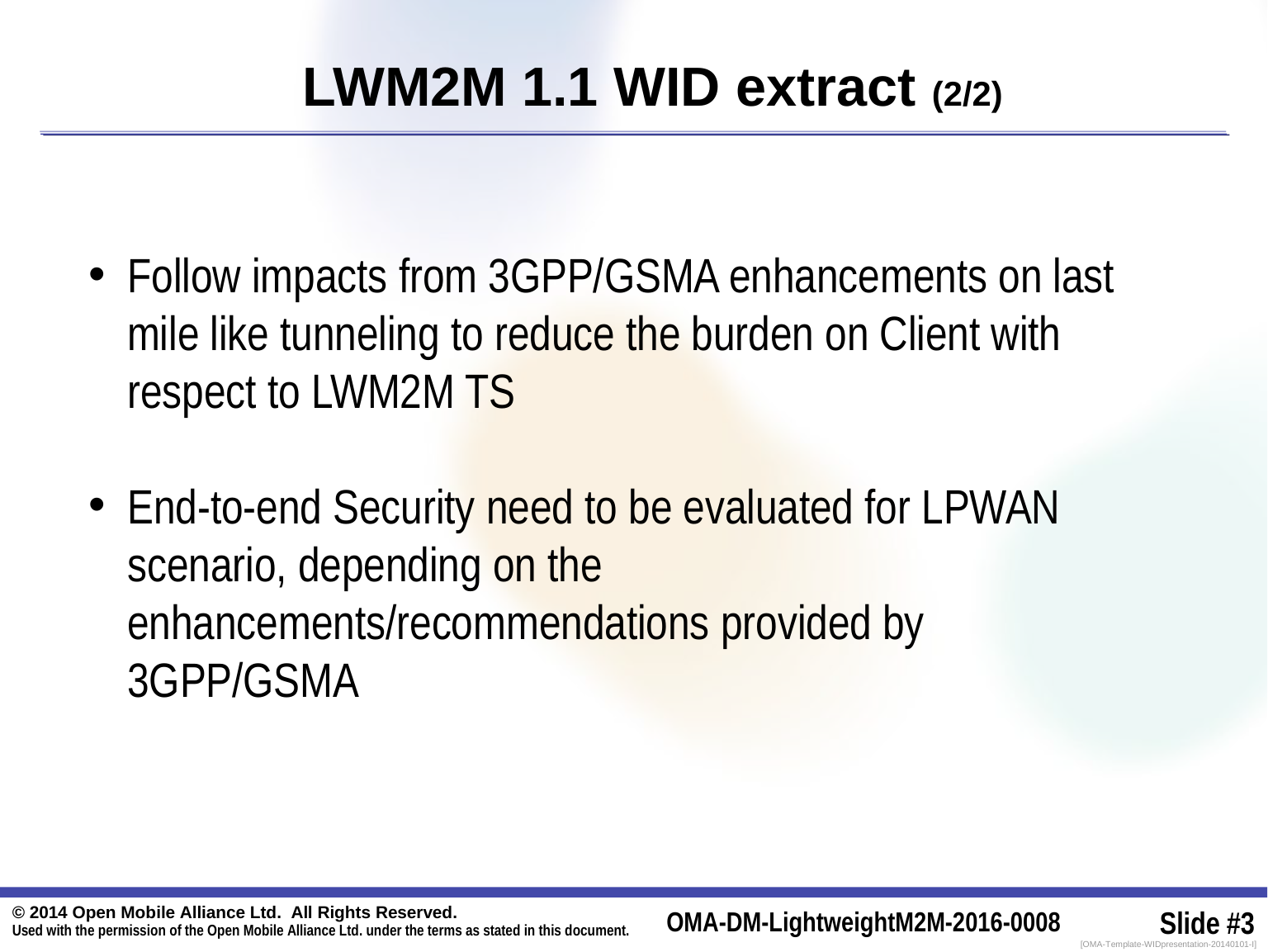

# LWM2M 1.1 WID extract (2/2)

Follow impacts from 3GPP/GSMA enhancements on last mile like tunneling to reduce the burden on Client with respect to LWM2M TS

End-to-end Security need to be evaluated for LPWAN scenario, depending on the enhancements/recommendations provided by 3GPP/GSMA

© 2014 Open Mobile Alliance Ltd.  All Rights Reserved.
Used with the permission of the Open Mobile Alliance Ltd. under the terms as stated in this document.
OMA-DM-LightweightM2M-2016-0008
Slide #3
[OMA-Template-WIDpresentation-20140101-I]